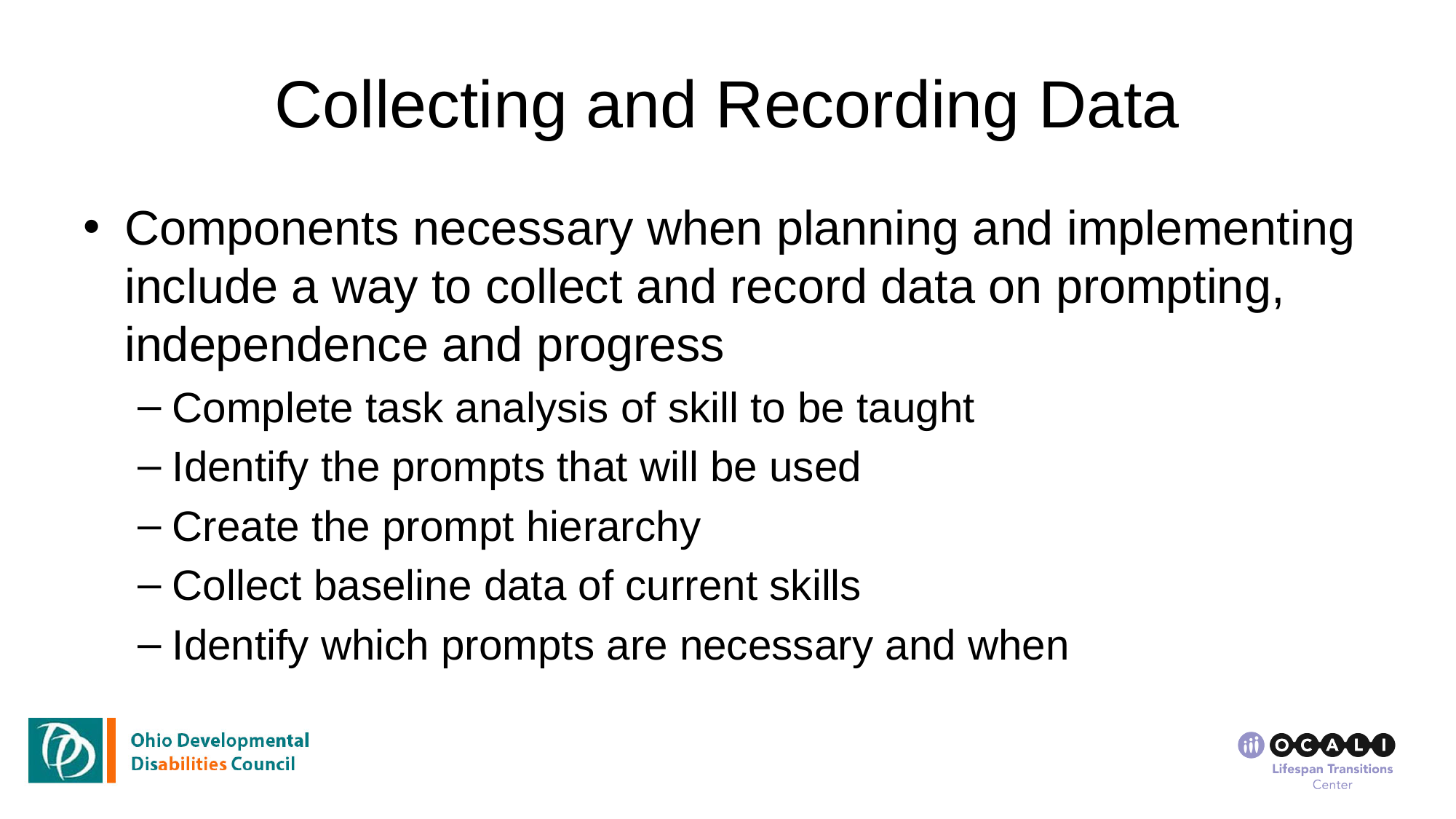

# Collecting and Recording Data
Components necessary when planning and implementing include a way to collect and record data on prompting, independence and progress
Complete task analysis of skill to be taught
Identify the prompts that will be used
Create the prompt hierarchy
Collect baseline data of current skills
Identify which prompts are necessary and when